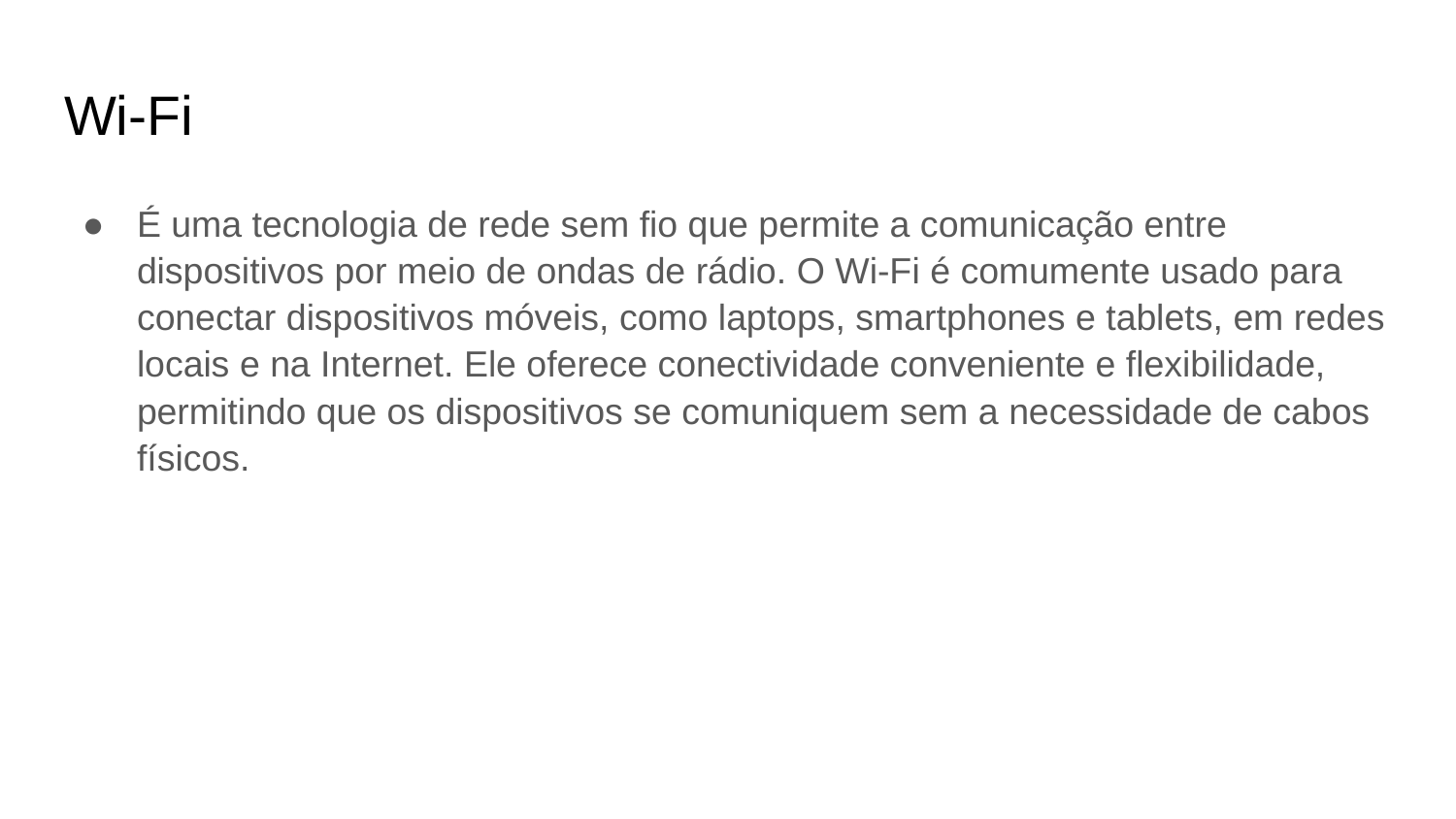

# Wi-Fi
É uma tecnologia de rede sem fio que permite a comunicação entre dispositivos por meio de ondas de rádio. O Wi-Fi é comumente usado para conectar dispositivos móveis, como laptops, smartphones e tablets, em redes locais e na Internet. Ele oferece conectividade conveniente e flexibilidade, permitindo que os dispositivos se comuniquem sem a necessidade de cabos físicos.